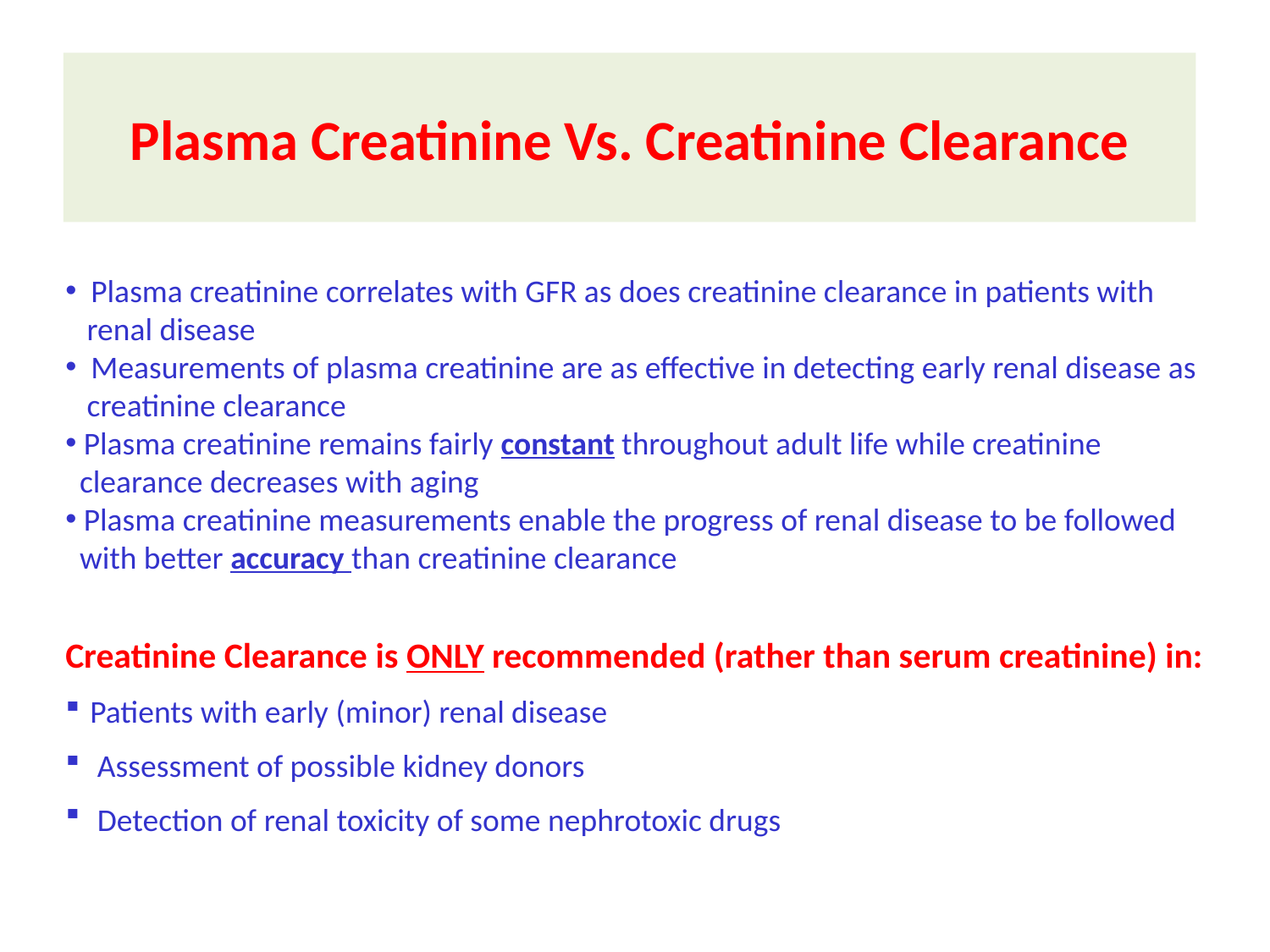

Plasma Creatinine Vs. Creatinine Clearance
  Plasma creatinine correlates with GFR as does creatinine clearance in patients with
   renal disease
  Measurements of plasma creatinine are as effective in detecting early renal disease as
   creatinine clearance
 Plasma creatinine remains fairly constant throughout adult life while creatinine
  clearance decreases with aging
 Plasma creatinine measurements enable the progress of renal disease to be followed
  with better accuracy than creatinine clearance

Creatinine Clearance is ONLY recommended (rather than serum creatinine) in:
Patients with early (minor) renal disease
 Assessment of possible kidney donors
 Detection of renal toxicity of some nephrotoxic drugs